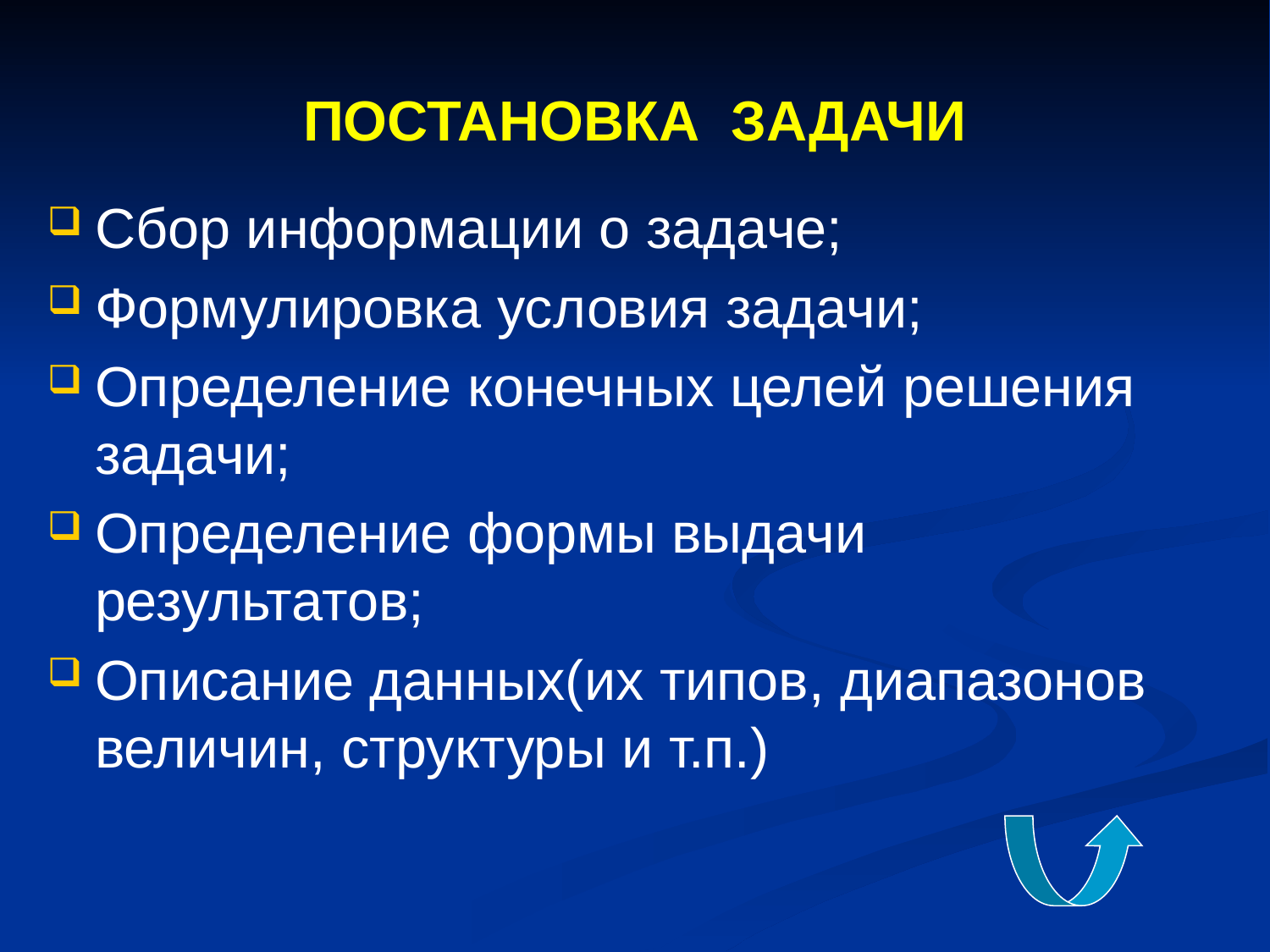

ПОСТАНОВКА  ЗАДАЧИ
Сбор информации о задаче;
Формулировка условия задачи;
Определение конечных целей решения задачи;
Определение формы выдачи результатов;
Описание данных(их типов, диапазонов величин, структуры и т.п.)